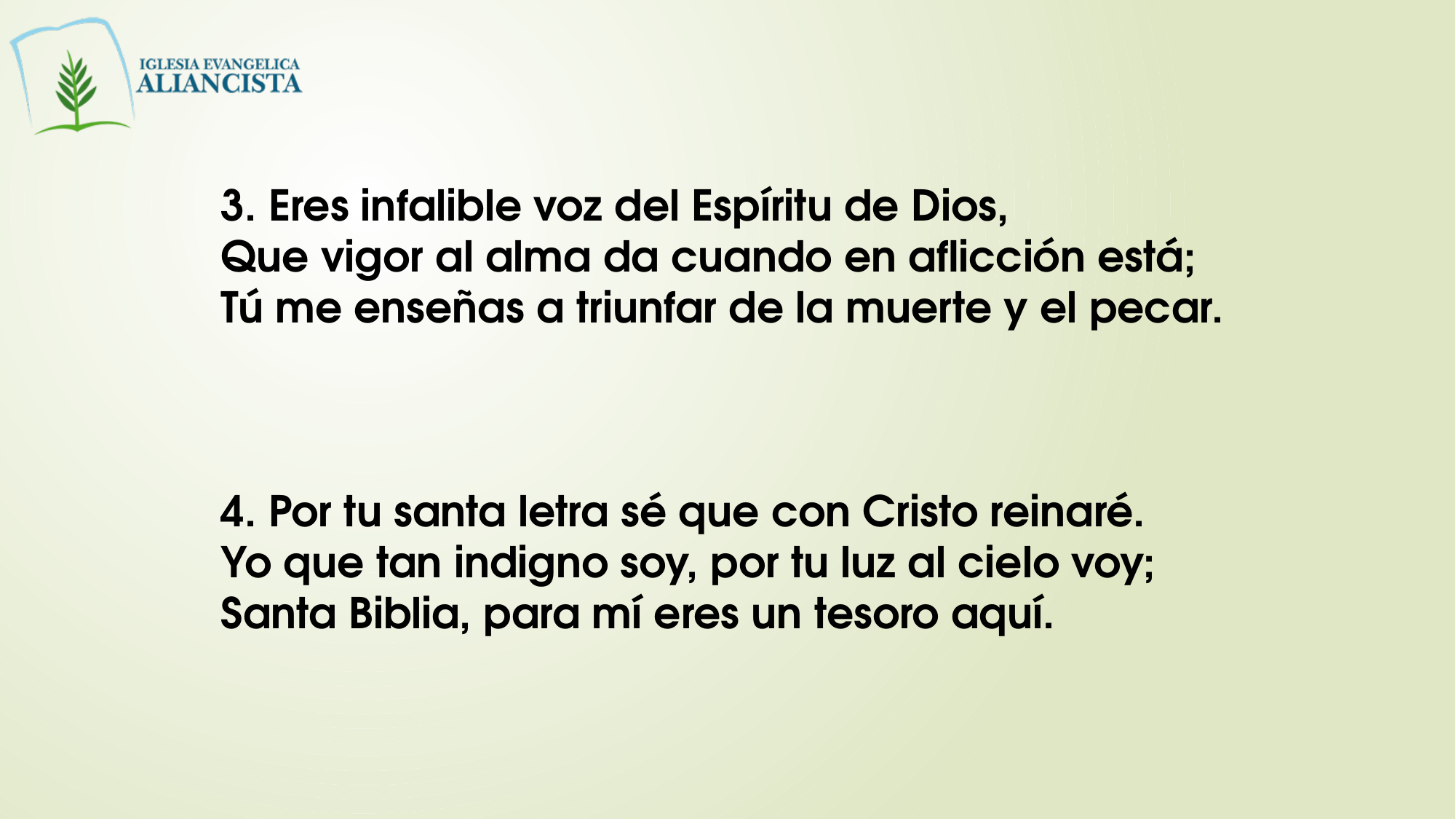

3. Eres infalible voz del Espíritu de Dios,
Que vigor al alma da cuando en aflicción está;
Tú me enseñas a triunfar de la muerte y el pecar.

4. Por tu santa letra sé que con Cristo reinaré.
Yo que tan indigno soy, por tu luz al cielo voy;
Santa Biblia, para mí eres un tesoro aquí.